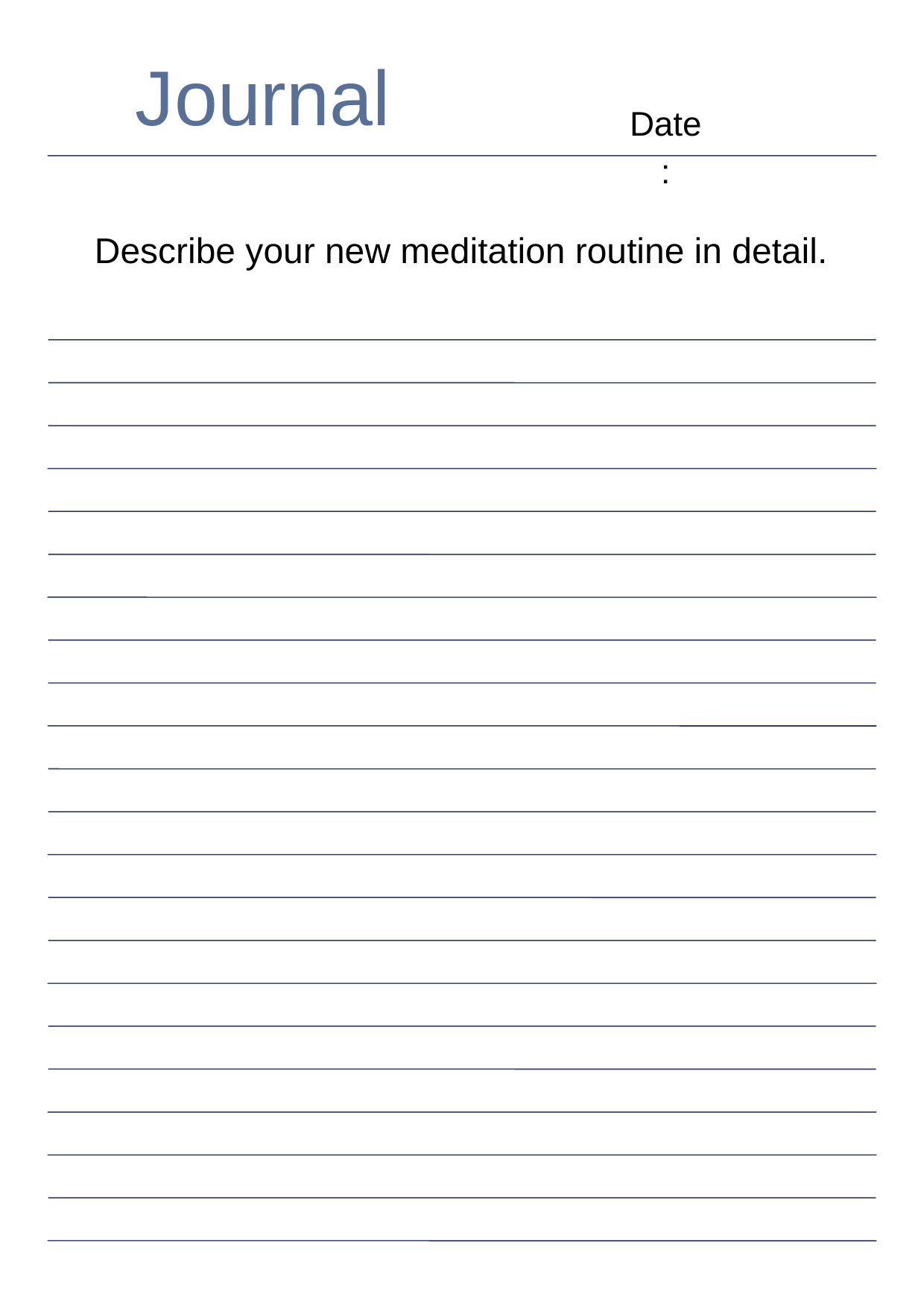

Journal
Date:

Describe your new meditation routine in detail.